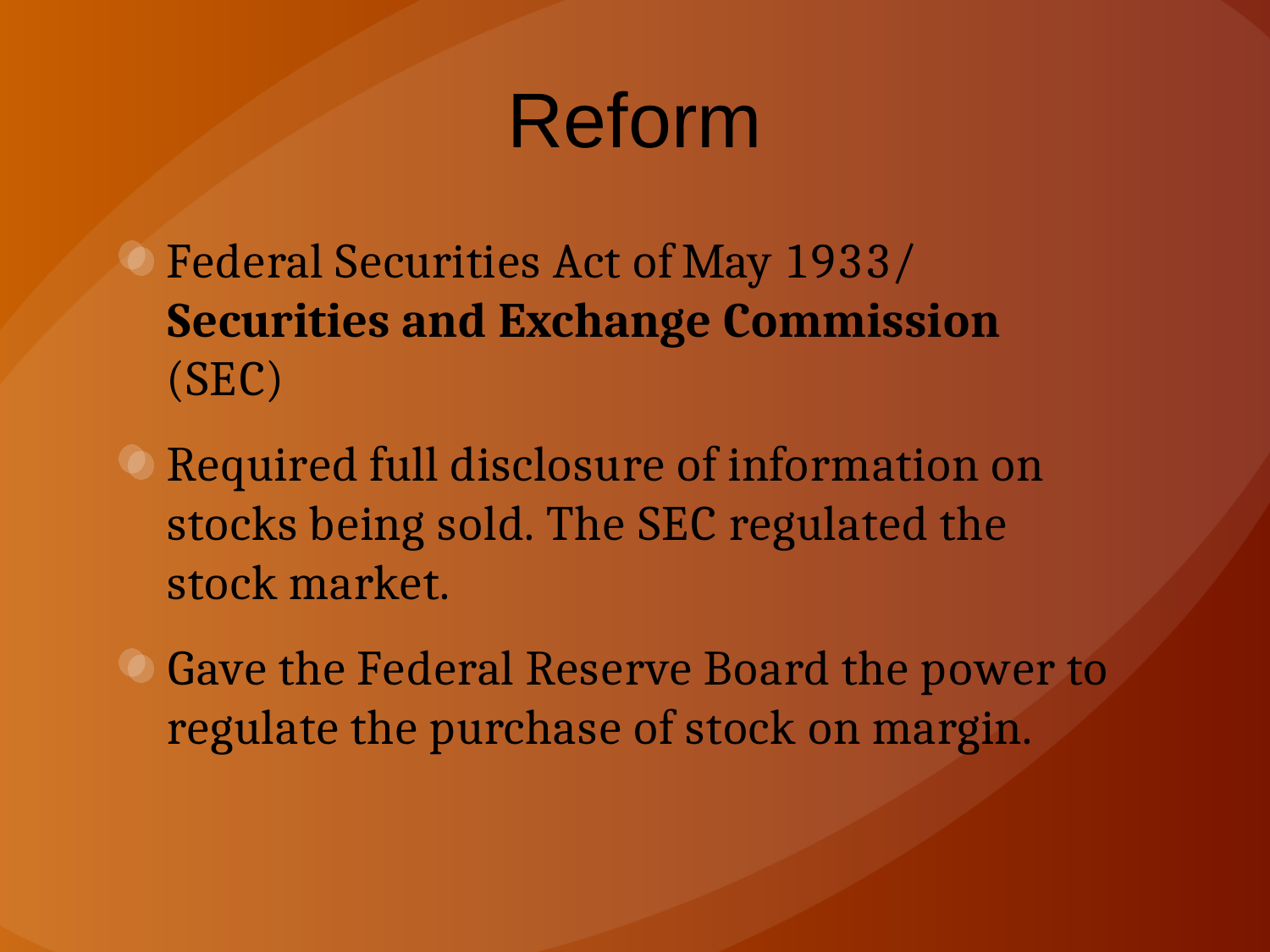

# Reform
Federal Securities Act of May 1933/ Securities and Exchange Commission (SEC)
Required full disclosure of information on stocks being sold. The SEC regulated the stock market.
Gave the Federal Reserve Board the power to regulate the purchase of stock on margin.